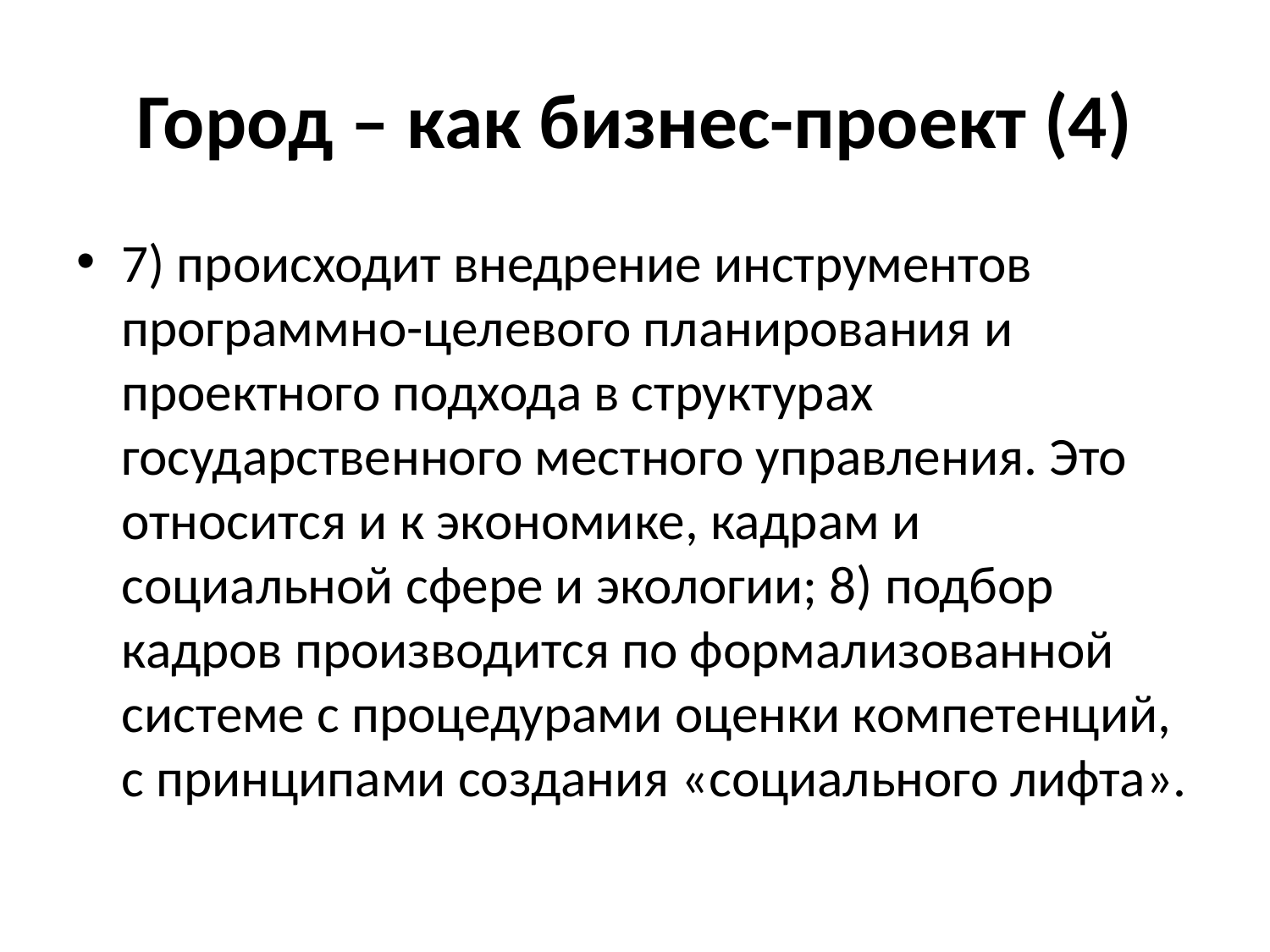

# Город – как бизнес-проект (4)
7) происходит внедрение инструментов программно-целевого планирования и проектного подхода в структурах государственного местного управления. Это относится и к экономике, кадрам и социальной сфере и экологии; 8) подбор кадров производится по формализованной системе с процедурами оценки компетенций, с принципами создания «социального лифта».